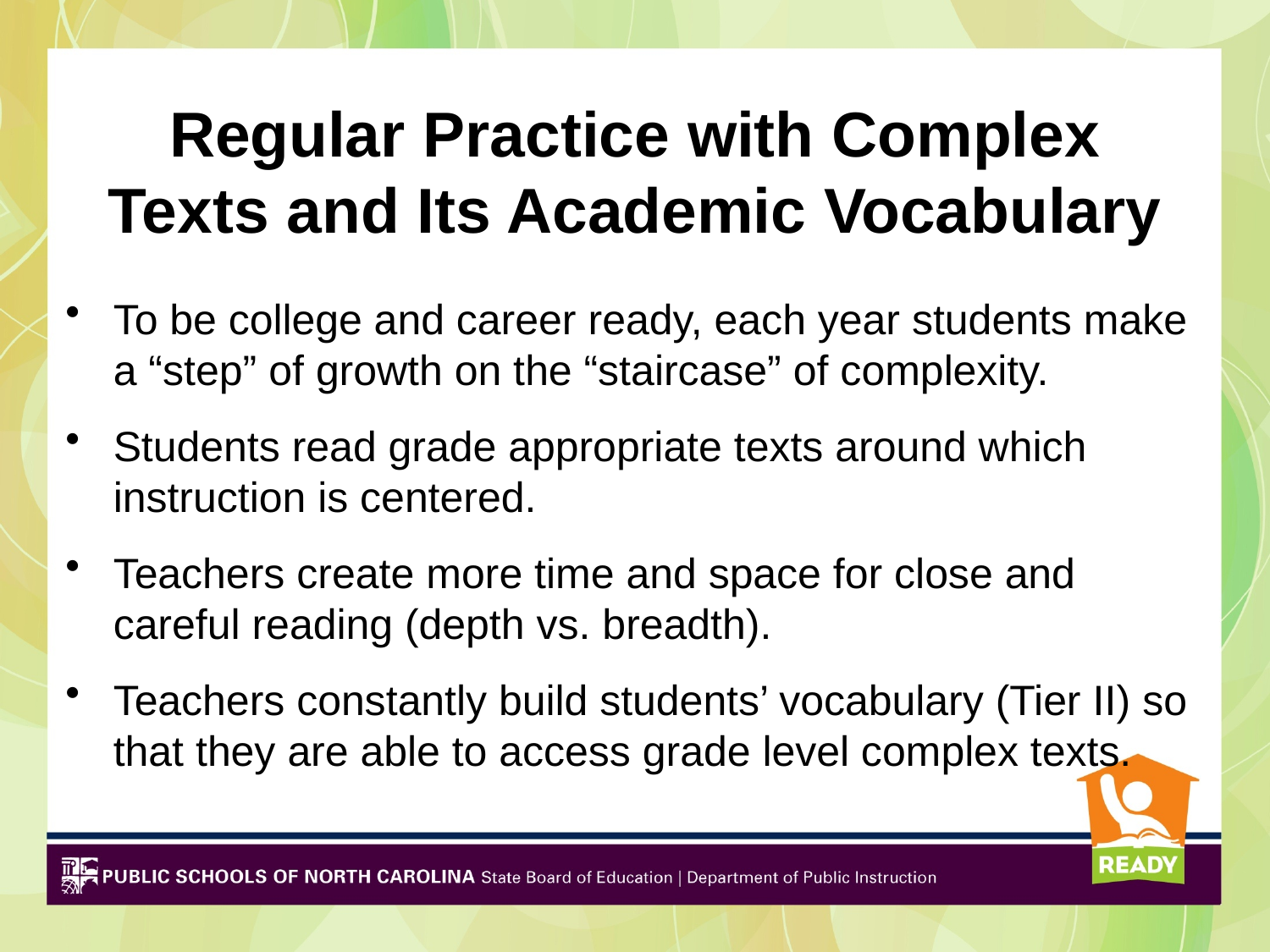

# Regular Practice with Complex Texts and Its Academic Vocabulary
To be college and career ready, each year students make a “step” of growth on the “staircase” of complexity.
Students read grade appropriate texts around which instruction is centered.
Teachers create more time and space for close and careful reading (depth vs. breadth).
Teachers constantly build students’ vocabulary (Tier II) so that they are able to access grade level complex texts.